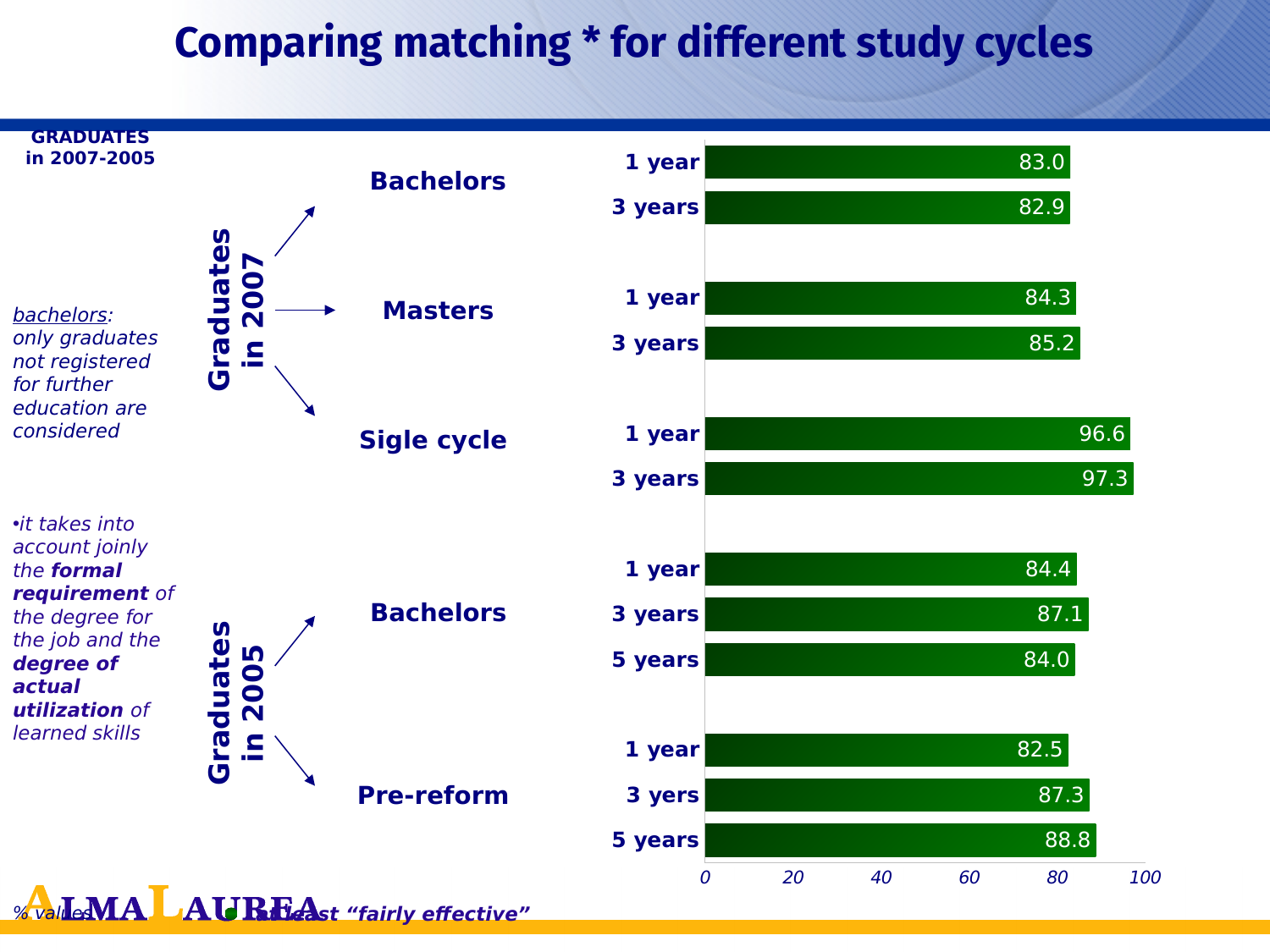

# Comparing matching * for different study cycles

### Chart

| Category |  |
|---|---|
| 5 years | 88.8 |
| 3 yers | 87.3 |
| 1 year | 82.5 |
|  | None |
| 5 years | 84.0 |
| 3 years | 87.1 |
| 1 year | 84.4 |
|  | None |
| 3 years | 97.3 |
| 1 year | 96.58724721790239 |
|  | None |
| 3 years | 85.2 |
| 1 year | 84.28859832552834 |
|  | None |
| 3 years | 82.9 |
| 1 year | 82.9504157760752 |
GRADUATES
in 2007-2005
Bachelors
Graduates
in 2007
Masters
bachelors:
only graduates not registered for further education are considered

it takes into account joinly  the formal requirement of the degree for the job and the degree of   actual utilization of  learned skills

Sigle cycle
Bachelors
Graduates
in 2005
Pre-reform
at least “fairly effective”
% values